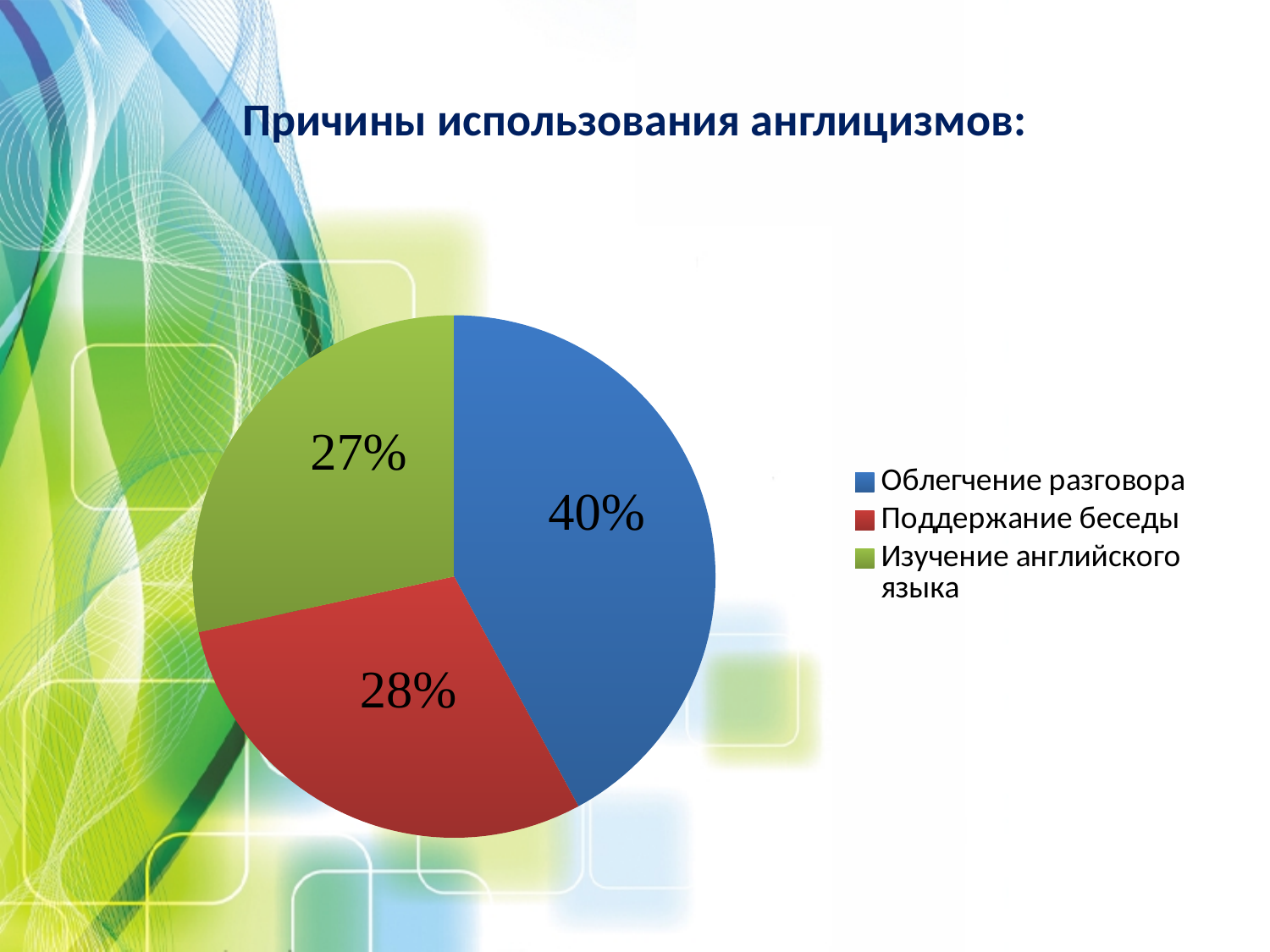

# Причины использования англицизмов:

### Chart:

| Category |           |
|---|---|
| Облегчение разговора | 0.4 |
| Поддержание беседы | 0.2800000000000001 |
| Изучение английского языка | 0.27 |